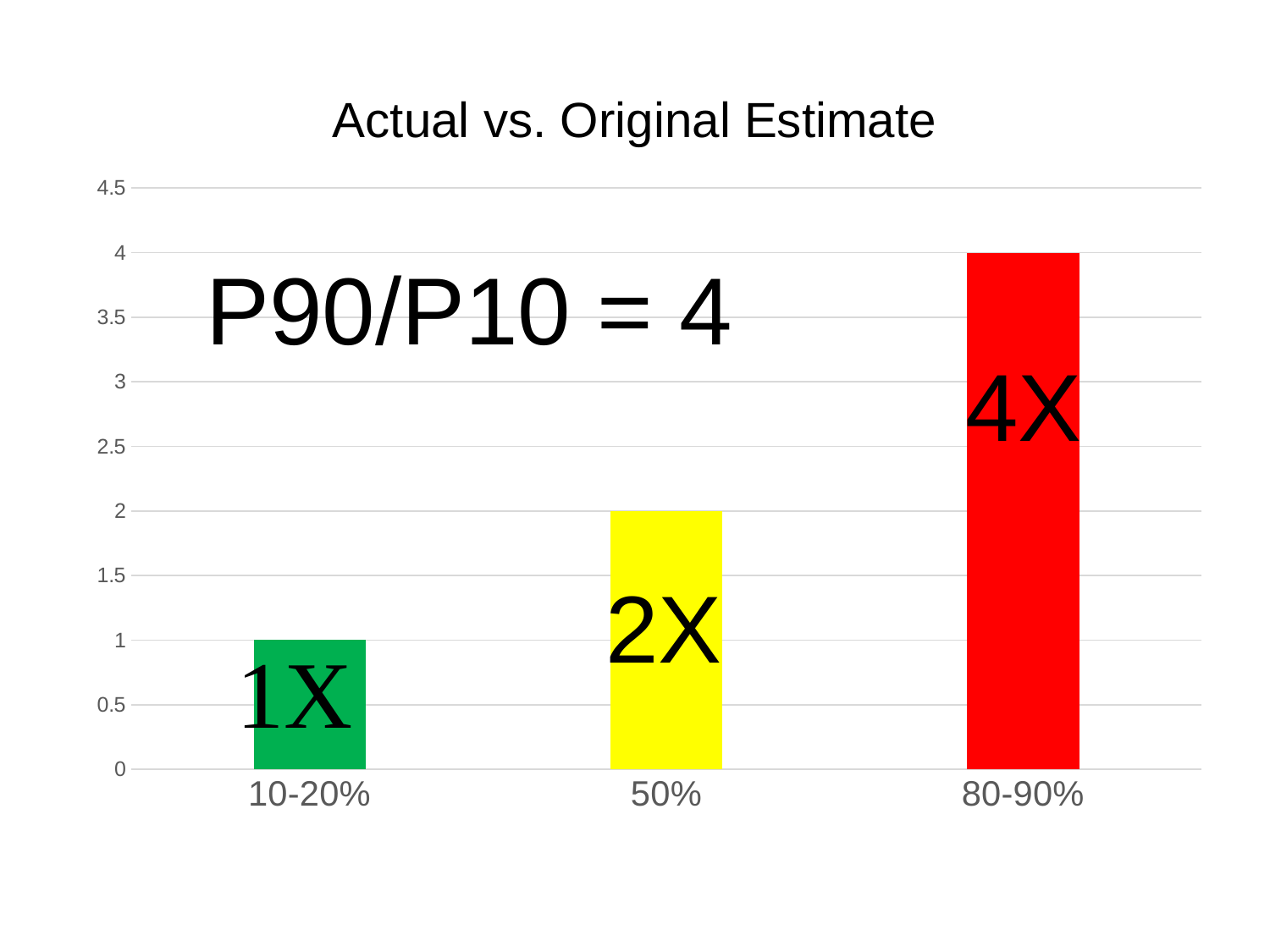

# Actual vs. Original Estimate

### Chart

| Category | Series 1 |
|---|---|
| 10-20% | 1.0 |
| 50% | 2.0 |
| 80-90% | 4.0 |
P90/P10 = 4